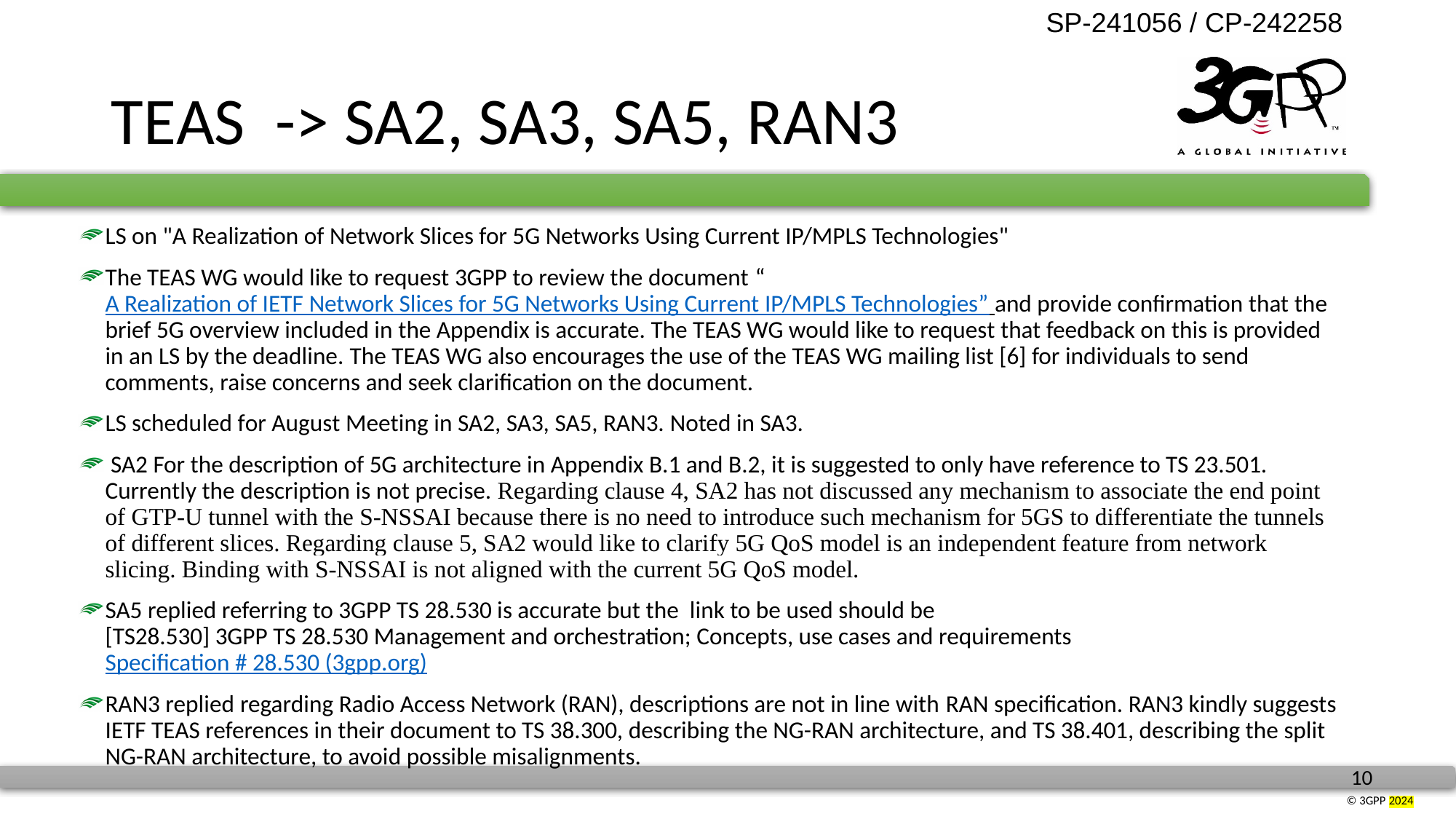

# TEAS  -> SA2, SA3, SA5, RAN3
LS on "A Realization of Network Slices for 5G Networks Using Current IP/MPLS Technologies"
The TEAS WG would like to request 3GPP to review the document “A Realization of IETF Network Slices for 5G Networks Using Current IP/MPLS Technologies” and provide confirmation that the brief 5G overview included in the Appendix is accurate. The TEAS WG would like to request that feedback on this is provided in an LS by the deadline. The TEAS WG also encourages the use of the TEAS WG mailing list [6] for individuals to send comments, raise concerns and seek clarification on the document.
LS scheduled for August Meeting in SA2, SA3, SA5, RAN3. Noted in SA3.
 SA2 For the description of 5G architecture in Appendix B.1 and B.2, it is suggested to only have reference to TS 23.501. Currently the description is not precise. Regarding clause 4, SA2 has not discussed any mechanism to associate the end point of GTP-U tunnel with the S-NSSAI because there is no need to introduce such mechanism for 5GS to differentiate the tunnels of different slices. Regarding clause 5, SA2 would like to clarify 5G QoS model is an independent feature from network slicing. Binding with S-NSSAI is not aligned with the current 5G QoS model.
SA5 replied referring to 3GPP TS 28.530 is accurate but the  link to be used should be
[TS28.530] 3GPP TS 28.530 Management and orchestration; Concepts, use cases and requirements Specification # 28.530 (3gpp.org)
RAN3 replied regarding Radio Access Network (RAN), descriptions are not in line with RAN specification. RAN3 kindly suggests IETF TEAS references in their document to TS 38.300, describing the NG-RAN architecture, and TS 38.401, describing the split NG-RAN architecture, to avoid possible misalignments.